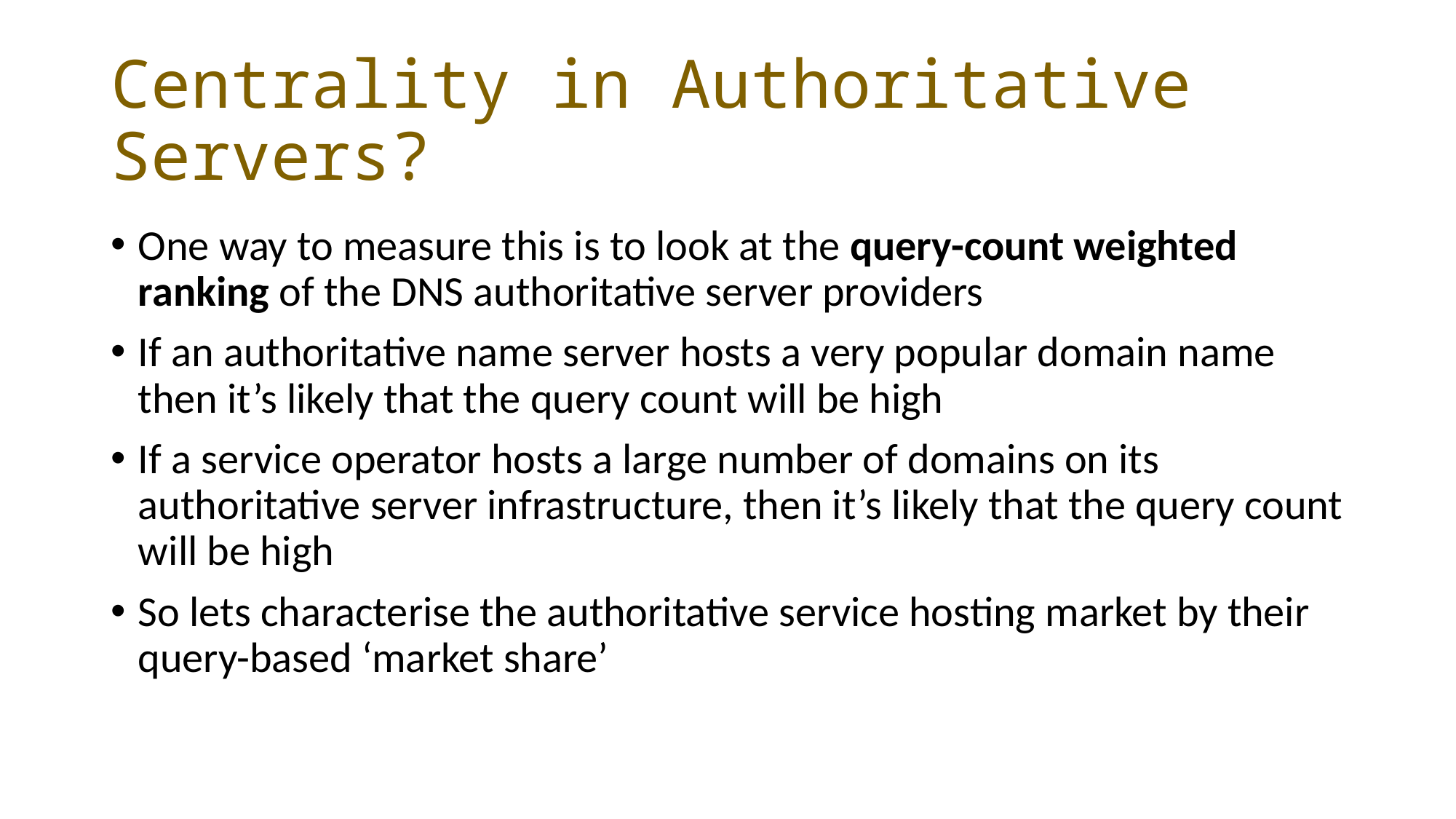

# Centrality in Authoritative Servers?
One way to measure this is to look at the query-count weighted ranking of the DNS authoritative server providers
If an authoritative name server hosts a very popular domain name then it’s likely that the query count will be high
If a service operator hosts a large number of domains on its authoritative server infrastructure, then it’s likely that the query count will be high
So lets characterise the authoritative service hosting market by their query-based ‘market share’